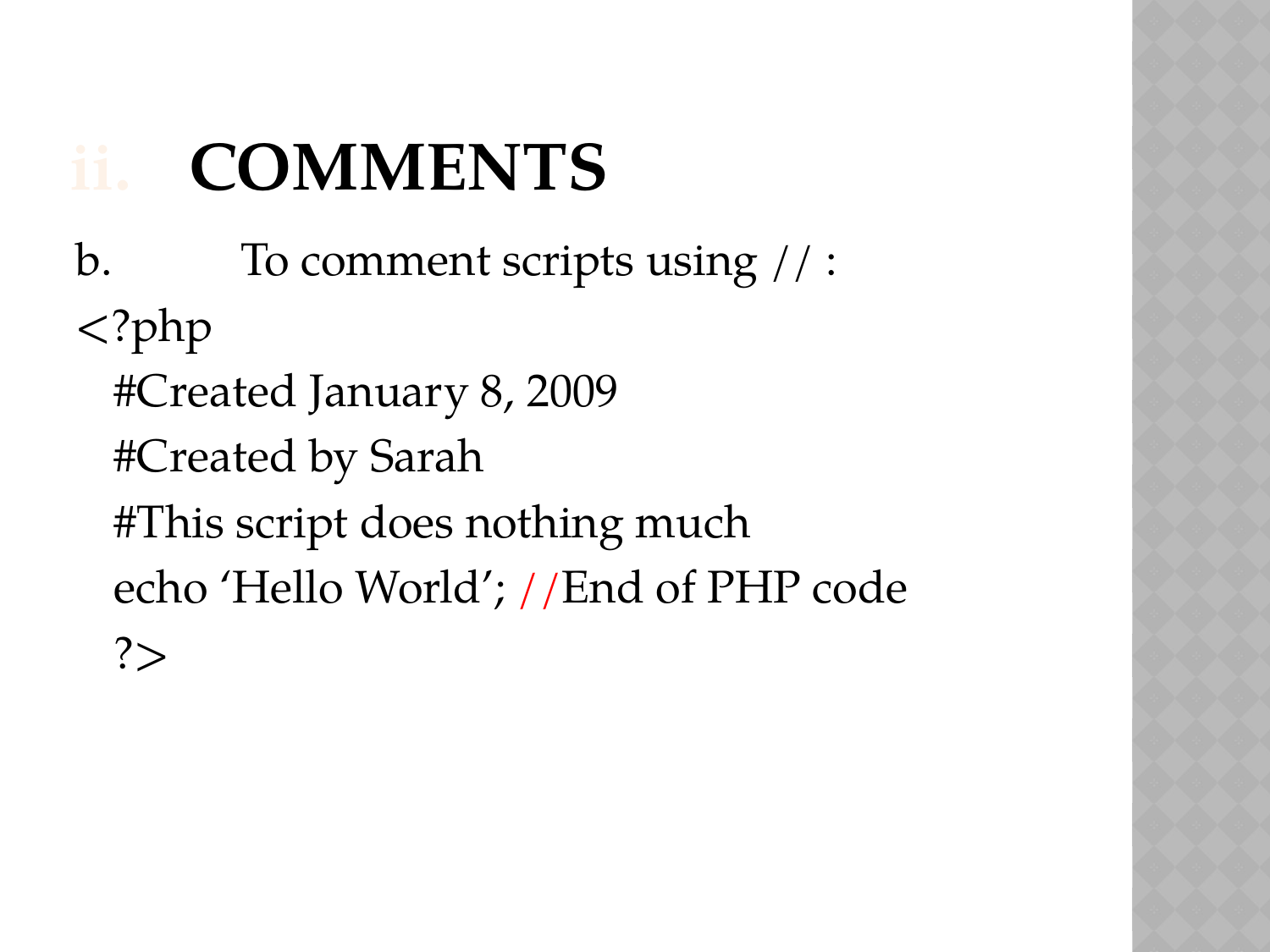

# Comments
b.		To comment scripts using // :
<?php
	#Created January 8, 2009
	#Created by Sarah
	#This script does nothing much
	echo ‘Hello World’; //End of PHP code
	?>